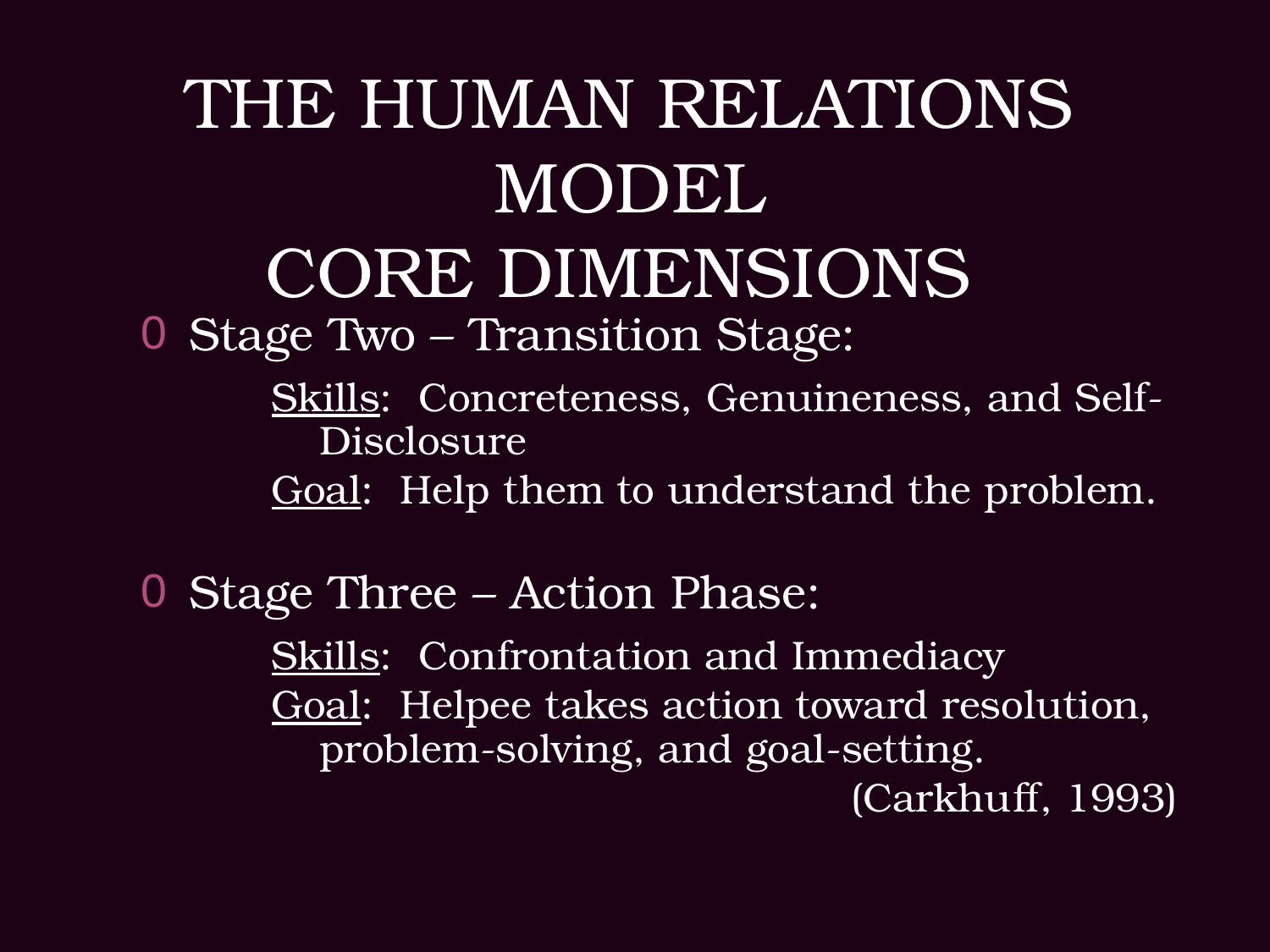

# The Human Relations Model Core Dimensions
Stage Two – Transition Stage:
Skills:  Concreteness, Genuineness, and Self-Disclosure
Goal:  Help them to understand the problem.
Stage Three – Action Phase:
Skills:  Confrontation and Immediacy
Goal:  Helpee takes action toward resolution, problem-solving, and goal-setting.
(Carkhuff, 1993)